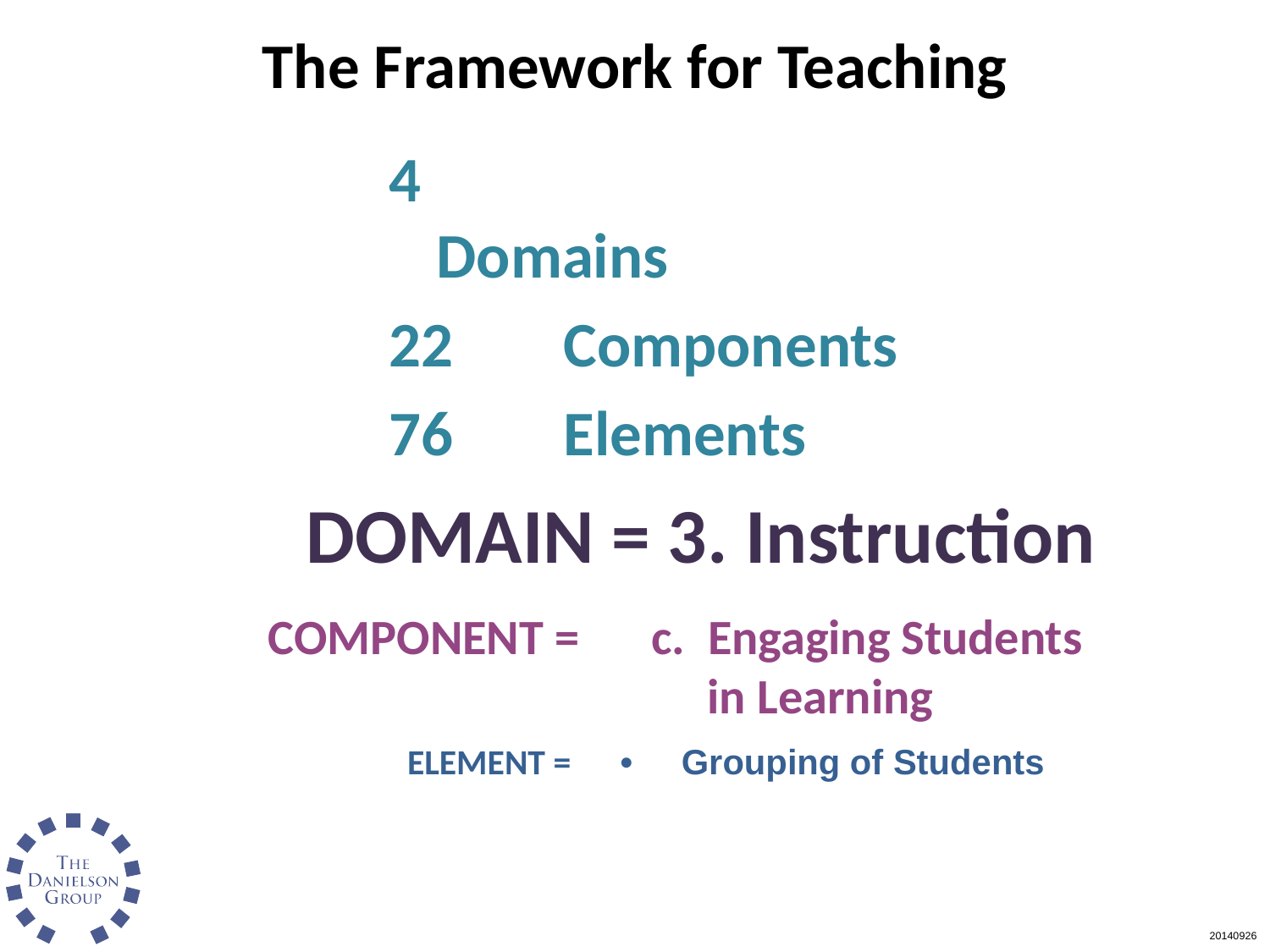

# The Framework for Teaching
4			Domains
22	Components
76	Elements
DOMAIN = 3. Instruction
COMPONENT =
c.  Engaging Students
     in Learning

ELEMENT =
 •     Grouping of Students